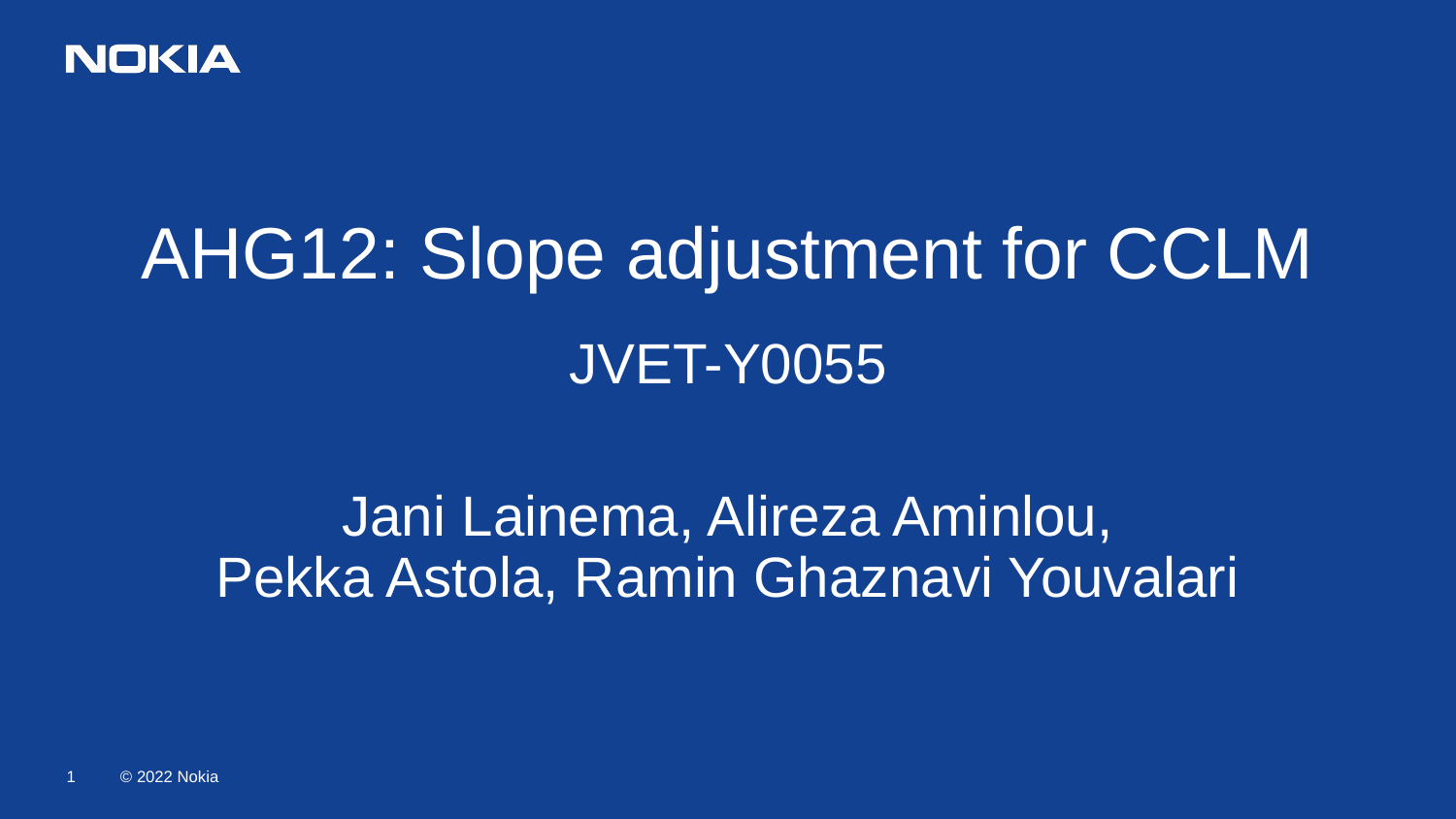

# AHG12: Slope adjustment for CCLM JVET-Y0055
Jani Lainema, Alireza Aminlou,
Pekka Astola, Ramin Ghaznavi Youvalari